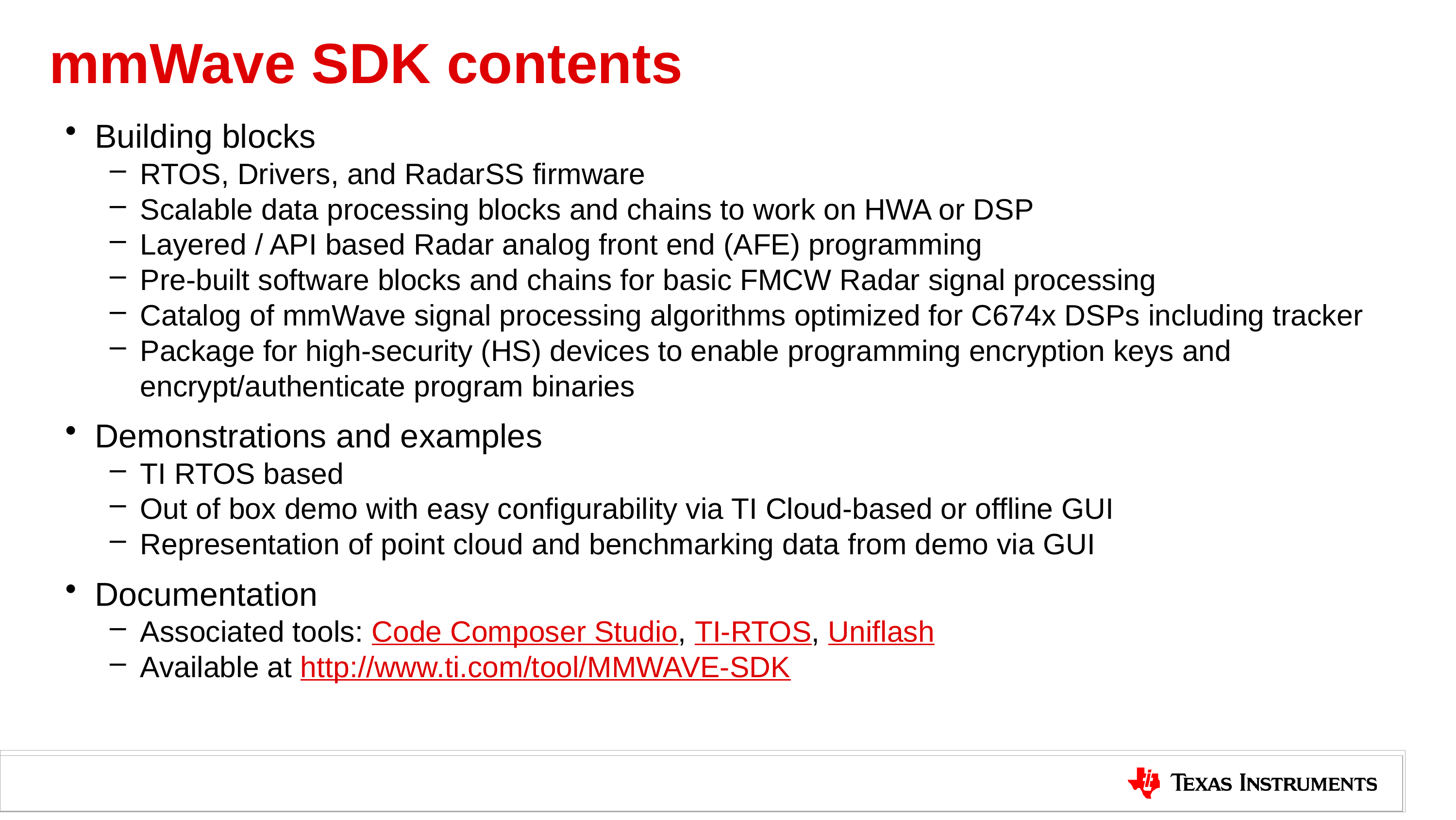

# mmWave SDK contents
Building blocks
RTOS, Drivers, and RadarSS firmware
Scalable data processing blocks and chains to work on HWA or DSP
Layered / API based Radar analog front end (AFE) programming
Pre-built software blocks and chains for basic FMCW Radar signal processing
Catalog of mmWave signal processing algorithms optimized for C674x DSPs including tracker
Package for high-security (HS) devices to enable programming encryption keys and encrypt/authenticate program binaries
Demonstrations and examples
TI RTOS based
Out of box demo with easy configurability via TI Cloud-based or offline GUI
Representation of point cloud and benchmarking data from demo via GUI
Documentation
Associated tools: Code Composer Studio, TI-RTOS, Uniflash
Available at http://www.ti.com/tool/MMWAVE-SDK